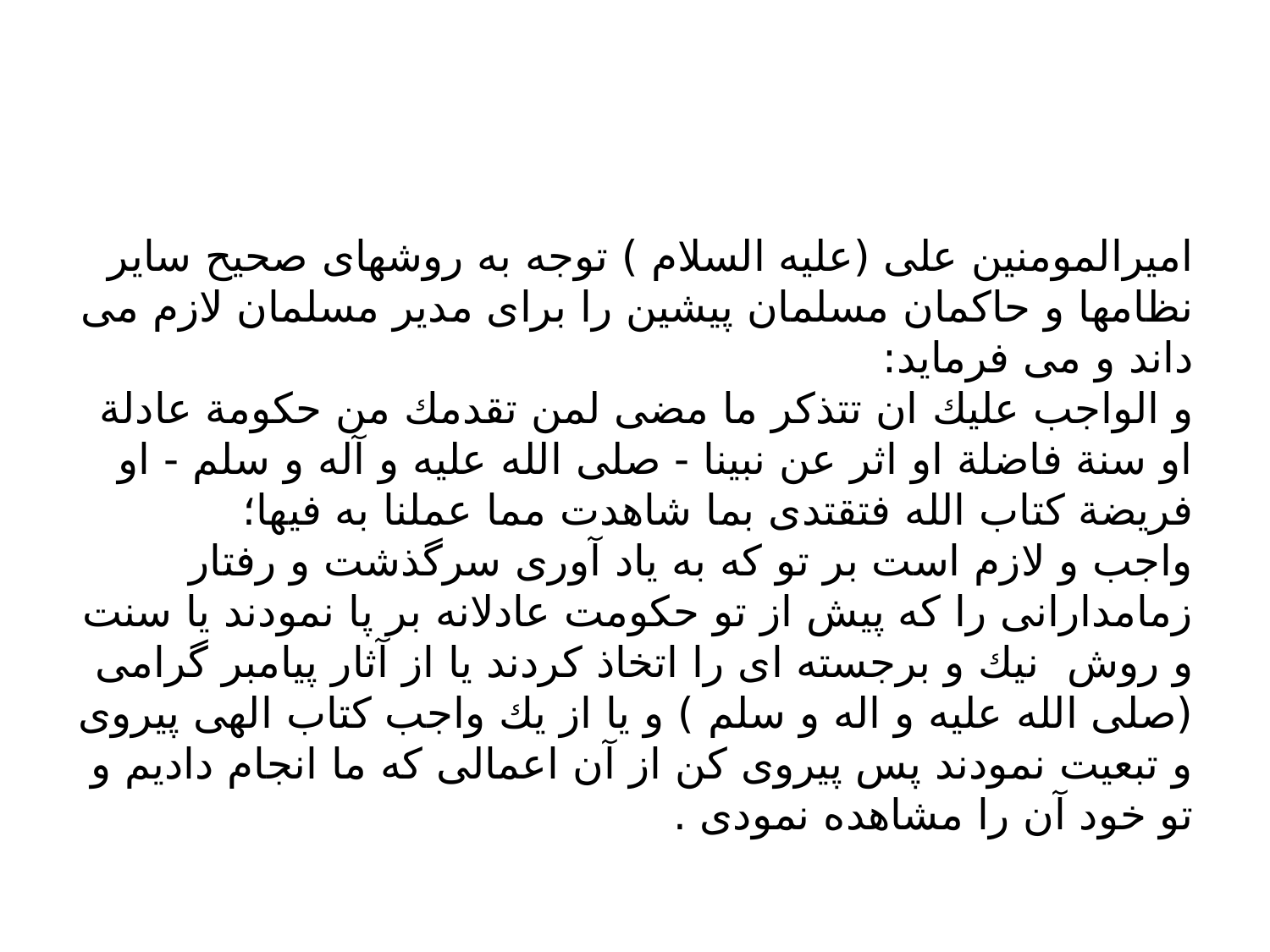

#
اميرالمومنين على (عليه السلام ) توجه به روشهاى صحيح ساير نظامها و حاكمان مسلمان پيشين را براى مدير مسلمان لازم مى داند و مى فرمايد:
و الواجب عليك ان تتذكر ما مضى لمن تقدمك من حكومة عادلة او سنة فاضلة او اثر عن نبينا - صلى الله عليه و آله و سلم - او فريضة كتاب الله فتقتدى بما شاهدت مما عملنا به فيها؛
واجب و لازم است بر تو كه به ياد آورى سرگذشت و رفتار زمامدارانى را كه پيش از تو حكومت عادلانه بر پا نمودند يا سنت و روش ‍ نيك و برجسته اى را اتخاذ كردند يا از آثار پيامبر گرامى (صلى الله عليه و اله و سلم ) و يا از يك واجب كتاب الهى پيروى و تبعيت نمودند پس پيروى كن از آن اعمالى كه ما انجام داديم و تو خود آن را مشاهده نمودى .